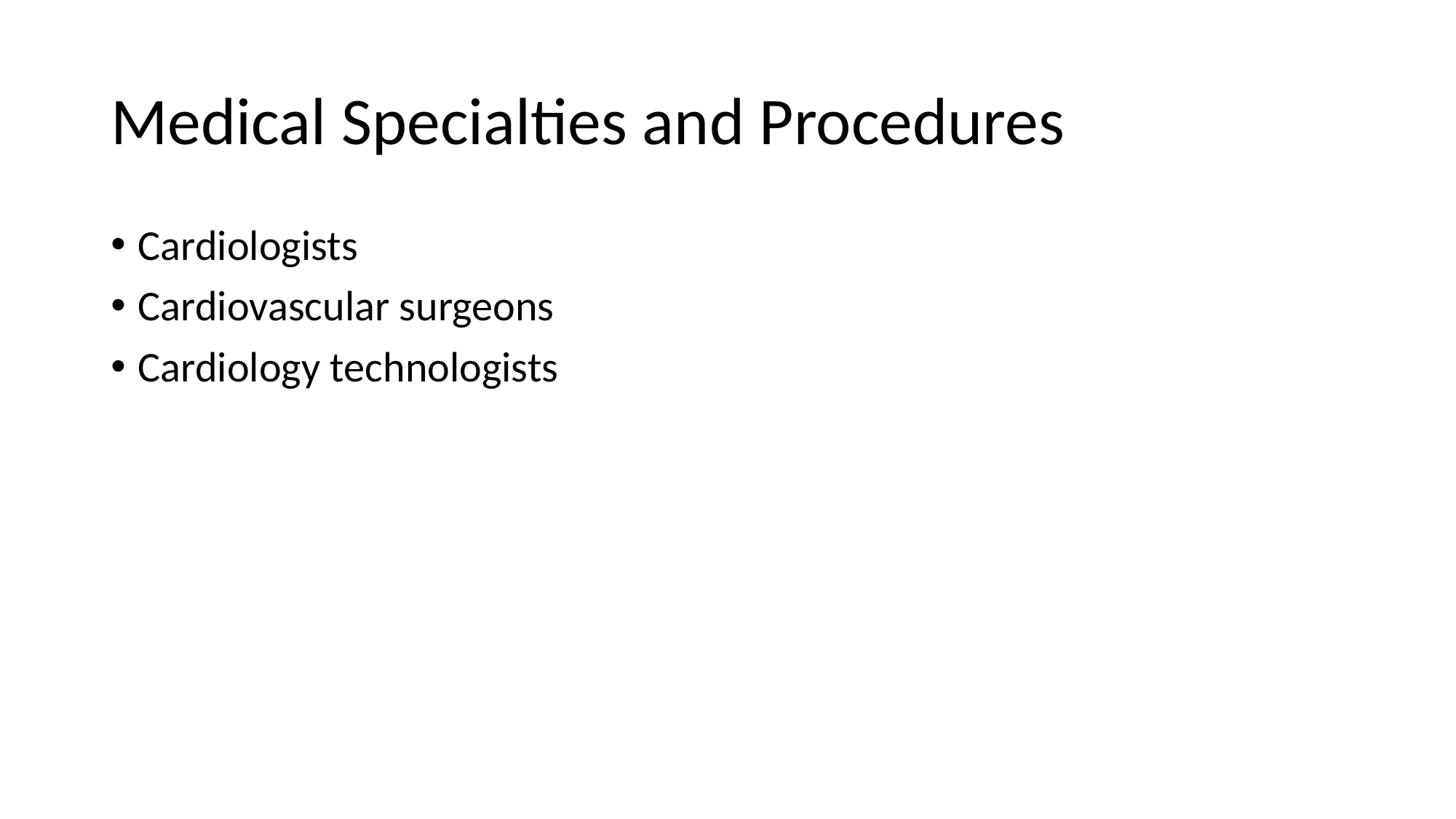

# Medical Specialties and Procedures
Cardiologists
Cardiovascular surgeons
Cardiology technologists